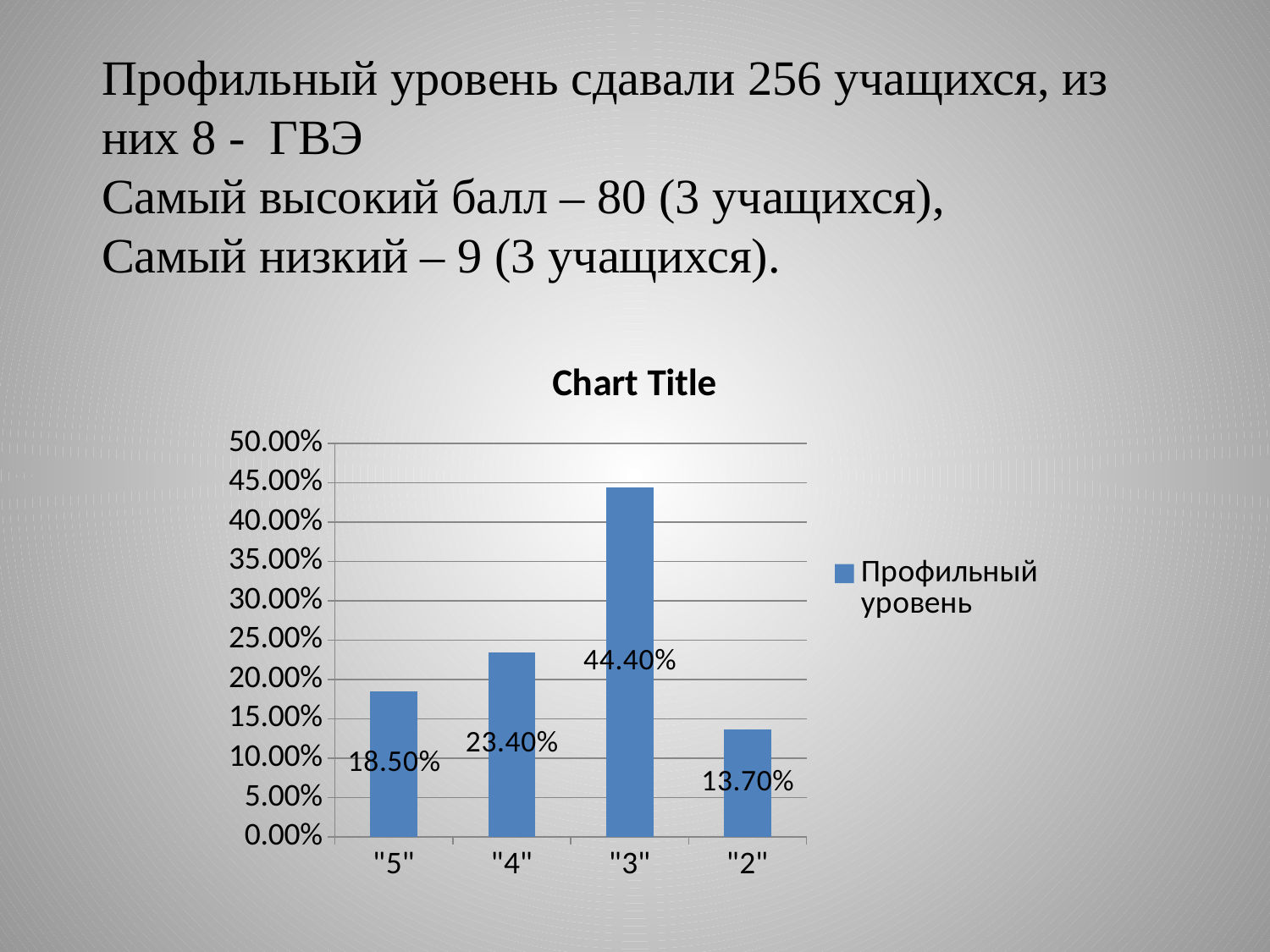

Профильный уровень сдавали 256 учащихся, из них 8 -  ГВЭ
Самый высокий балл – 80 (3 учащихся),
Самый низкий – 9 (3 учащихся).

[unsupported chart]